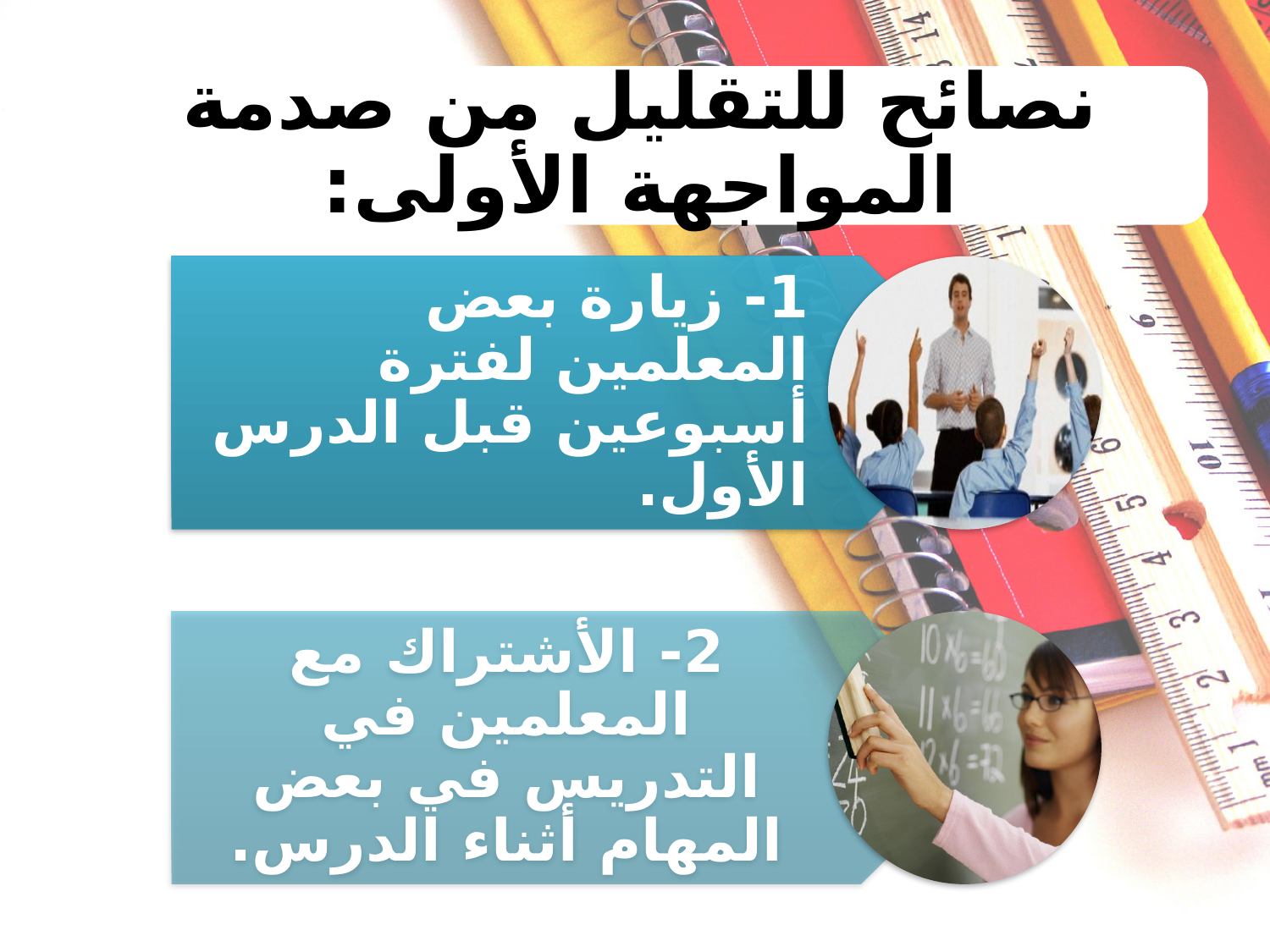

نصائح للتقليل من صدمة المواجهة الأولى:
1- زيارة بعض المعلمين لفترة أسبوعين قبل الدرس الأول.
2- الأشتراك مع المعلمين في التدريس في بعض المهام أثناء الدرس.